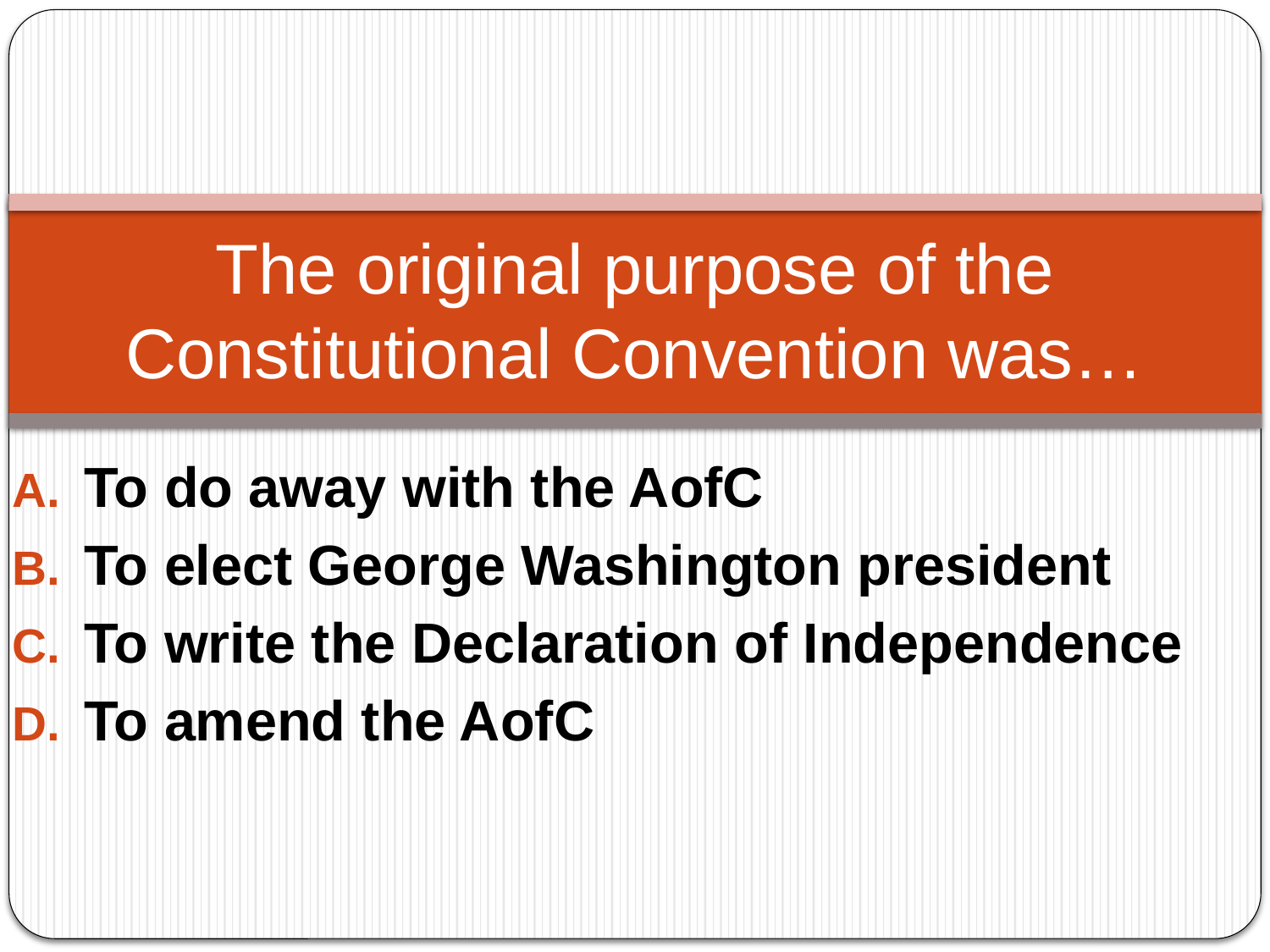

# The original purpose of the Constitutional Convention was…
To do away with the AofC
To elect George Washington president
To write the Declaration of Independence
To amend the AofC